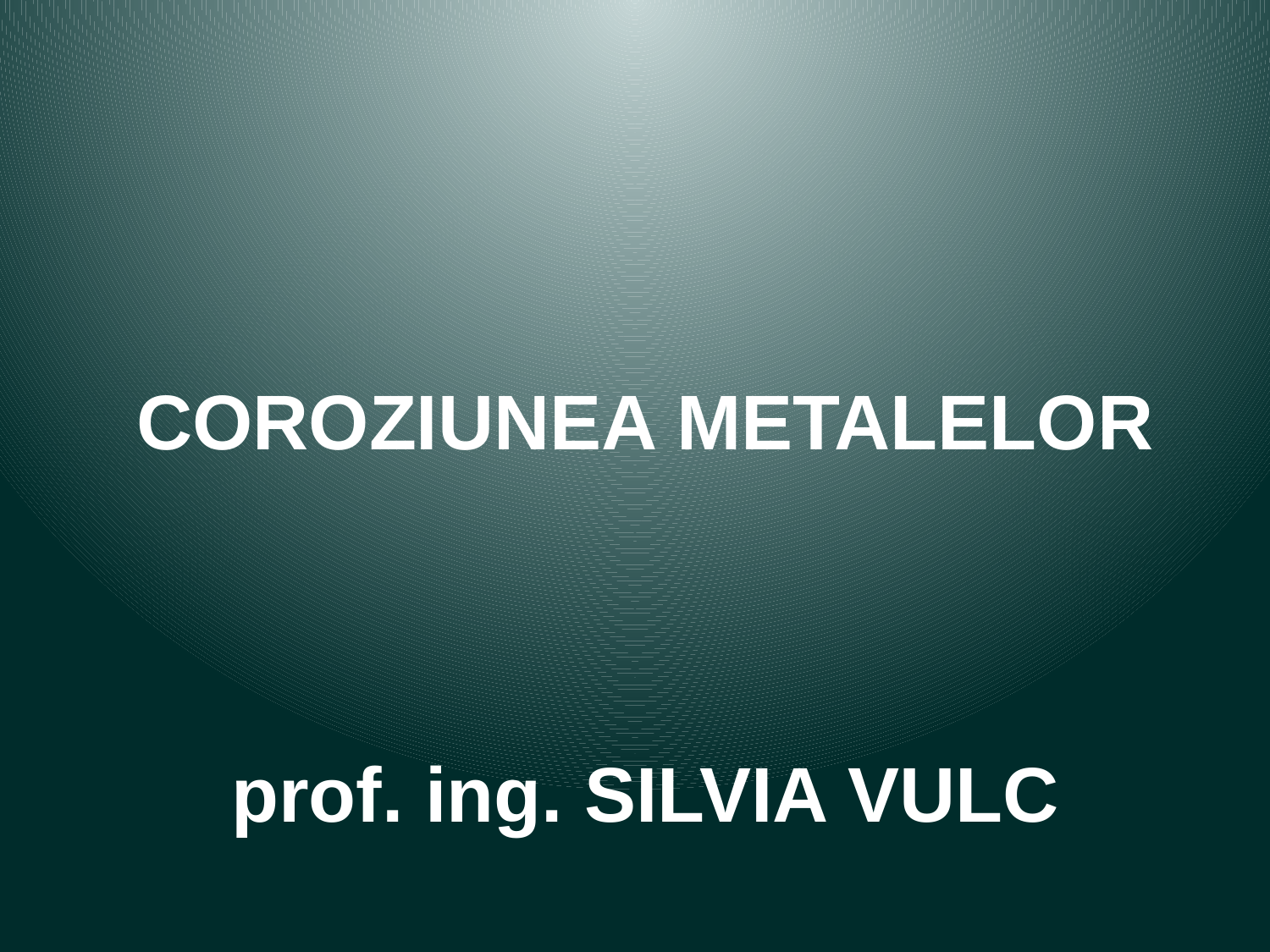

# COROZIUNEA METALELOR prof. ing. SILVIA VULC